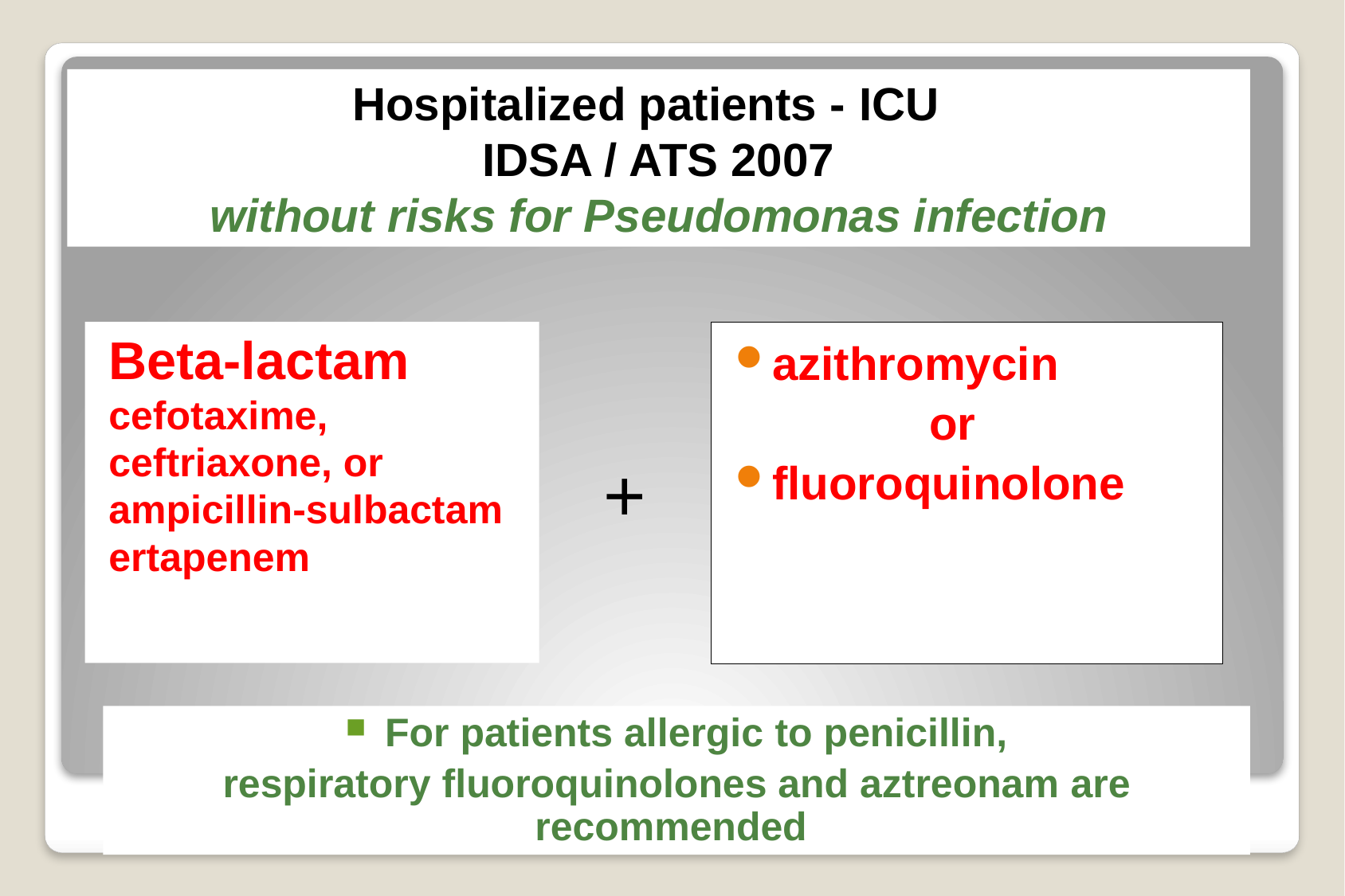

Hospitalized patients - ICU
IDSA / ATS 2007
without risks for Pseudomonas infection
Beta-lactam
cefotaxime,
ceftriaxone, or
ampicillin-sulbactam
ertapenem

azithromycin
               or
fluoroquinolone

+
 For patients allergic to penicillin,
respiratory fluoroquinolones and aztreonam are recommended